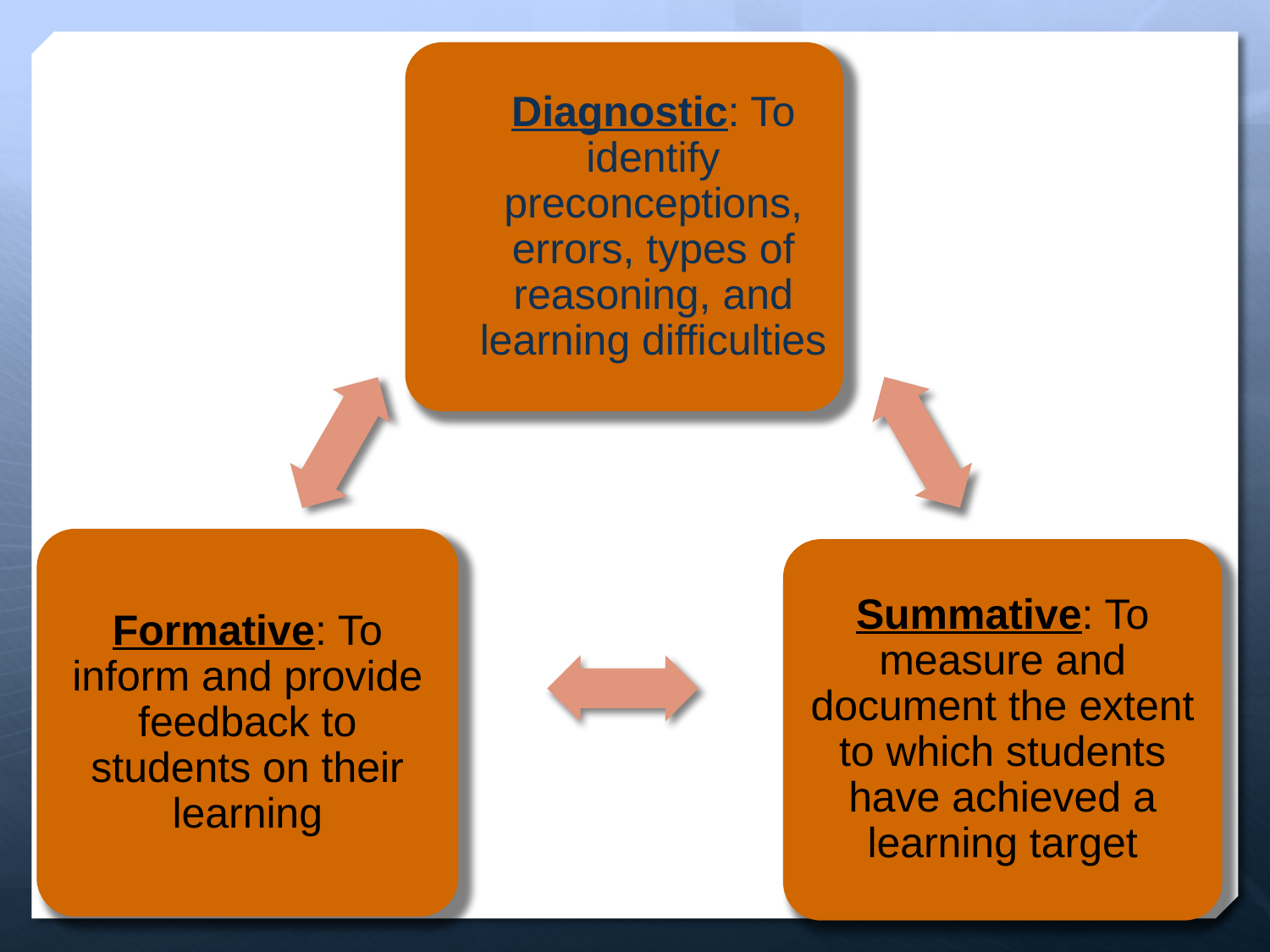

Diagnostic: To identify preconceptions, errors, types of reasoning, and learning difficulties

Formative: To inform and provide feedback to students on their learning

Summative: To measure and document the extent to which students have achieved a learning target